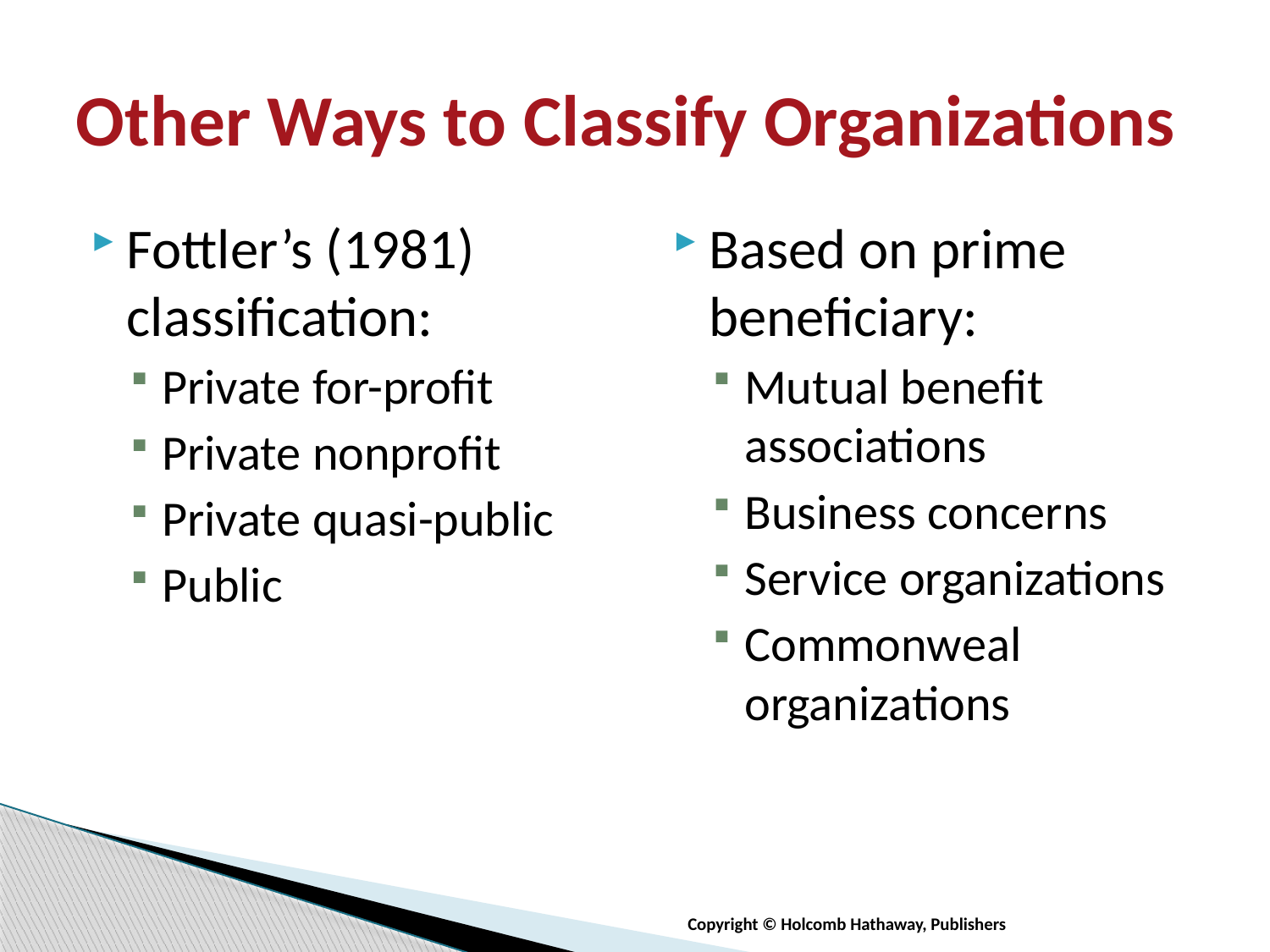

# Other Ways to Classify Organizations
Fottler’s (1981) classification:
Private for-profit
Private nonprofit
Private quasi-public
Public

Based on prime beneficiary:
Mutual benefit associations
Business concerns
Service organizations
Commonweal organizations

Copyright © Holcomb Hathaway, Publishers